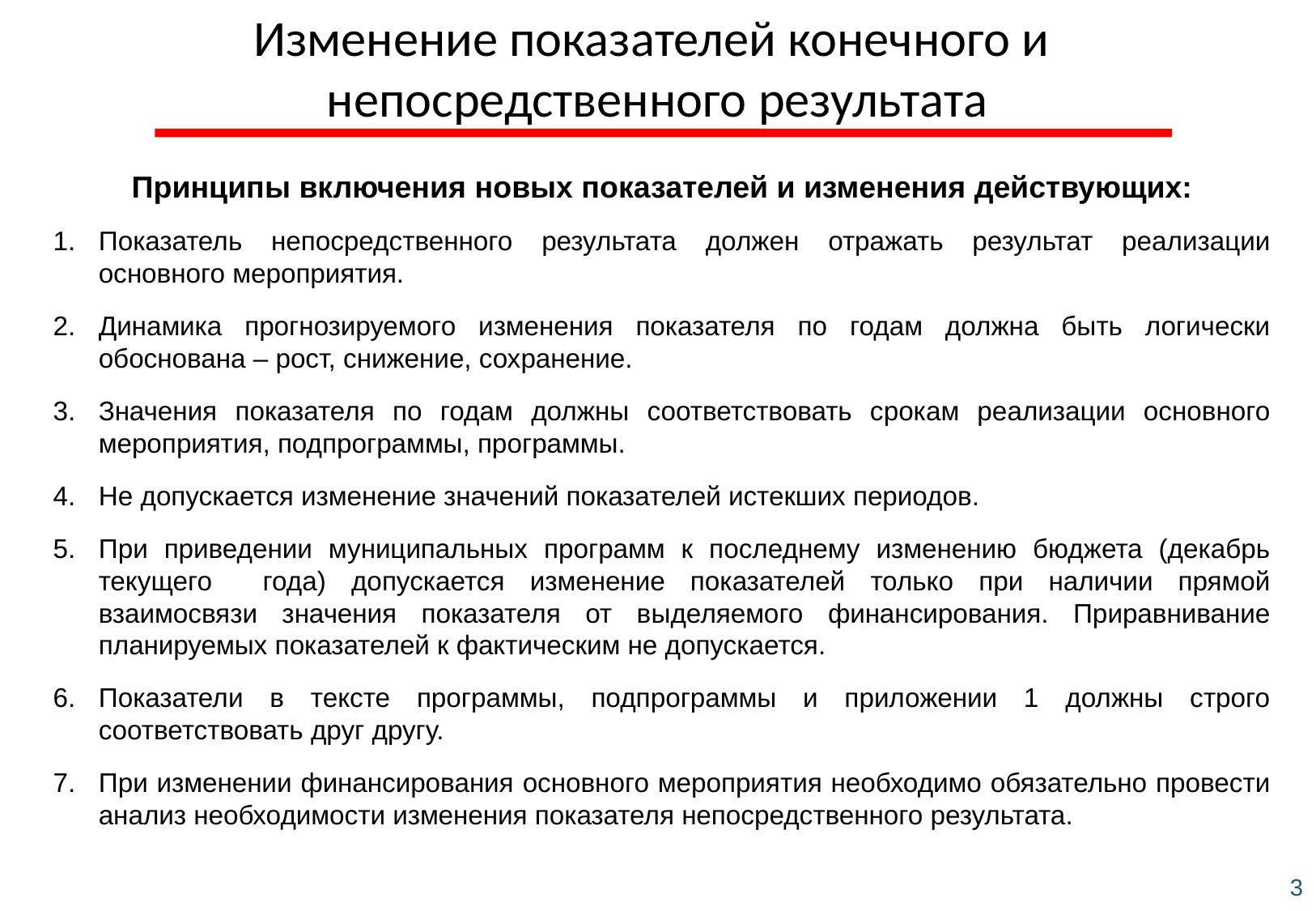

Изменение показателей конечного и
непосредственного результата
Принципы включения новых показателей и изменения действующих:
Показатель непосредственного результата должен отражать результат реализации основного мероприятия.
Динамика прогнозируемого изменения показателя по годам должна быть логически обоснована – рост, снижение, сохранение.
Значения показателя по годам должны соответствовать срокам реализации основного мероприятия, подпрограммы, программы.
Не допускается изменение значений показателей истекших периодов.
При приведении муниципальных программ к последнему изменению бюджета (декабрь текущего  года) допускается изменение показателей только при наличии прямой взаимосвязи значения показателя от выделяемого финансирования. Приравнивание планируемых показателей к фактическим не допускается.
Показатели в тексте программы, подпрограммы и приложении 1 должны строго соответствовать друг другу.
При изменении финансирования основного мероприятия необходимо обязательно провести анализ необходимости изменения показателя непосредственного результата.
3